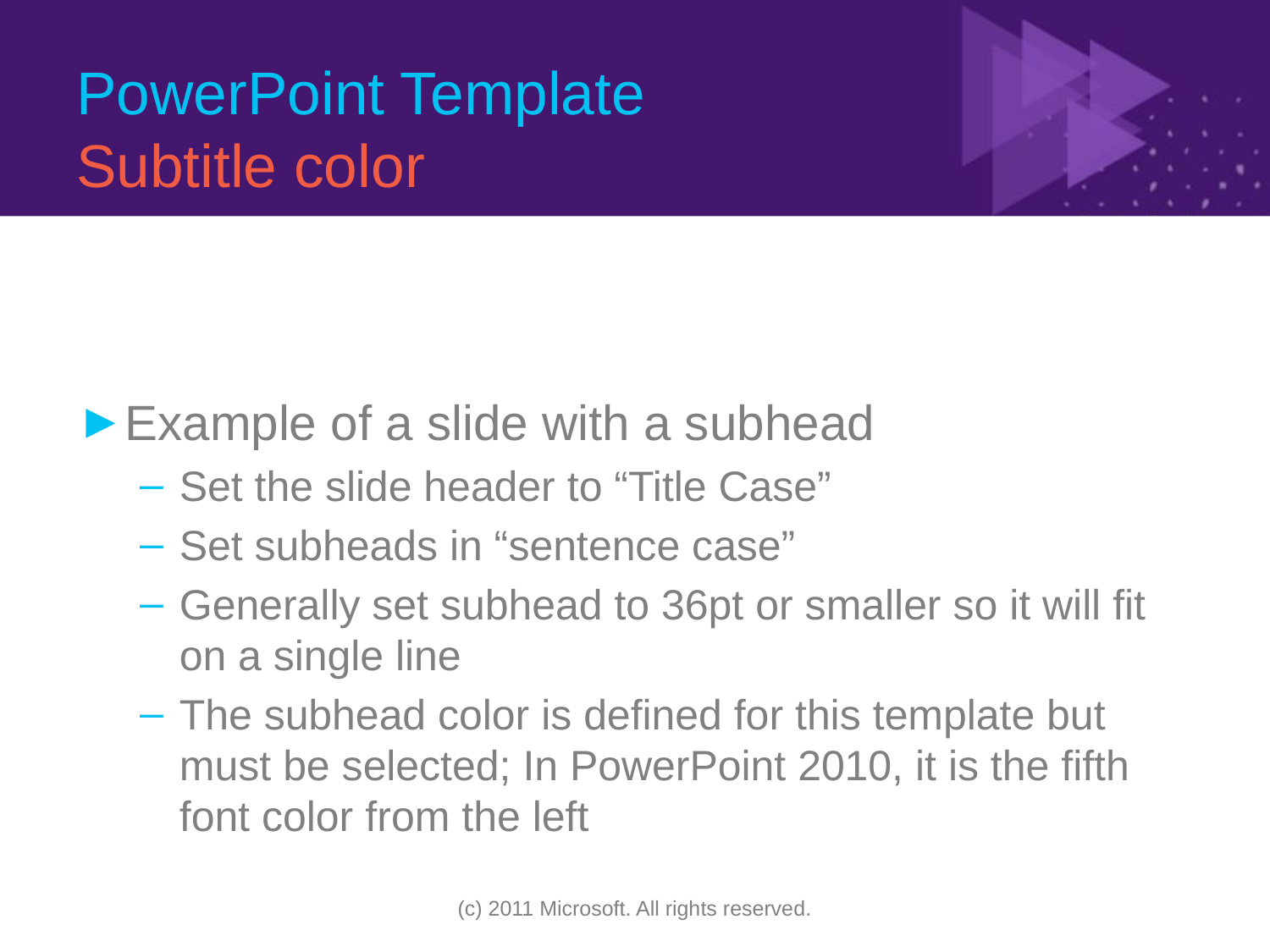

# PowerPoint Template Subtitle color

Example of a slide with a subhead
Set the slide header to “Title Case”
Set subheads in “sentence case”
Generally set subhead to 36pt or smaller so it will fit on a single line
The subhead color is defined for this template but must be selected; In PowerPoint 2010, it is the fifth font color from the left
(c) 2011 Microsoft. All rights reserved.